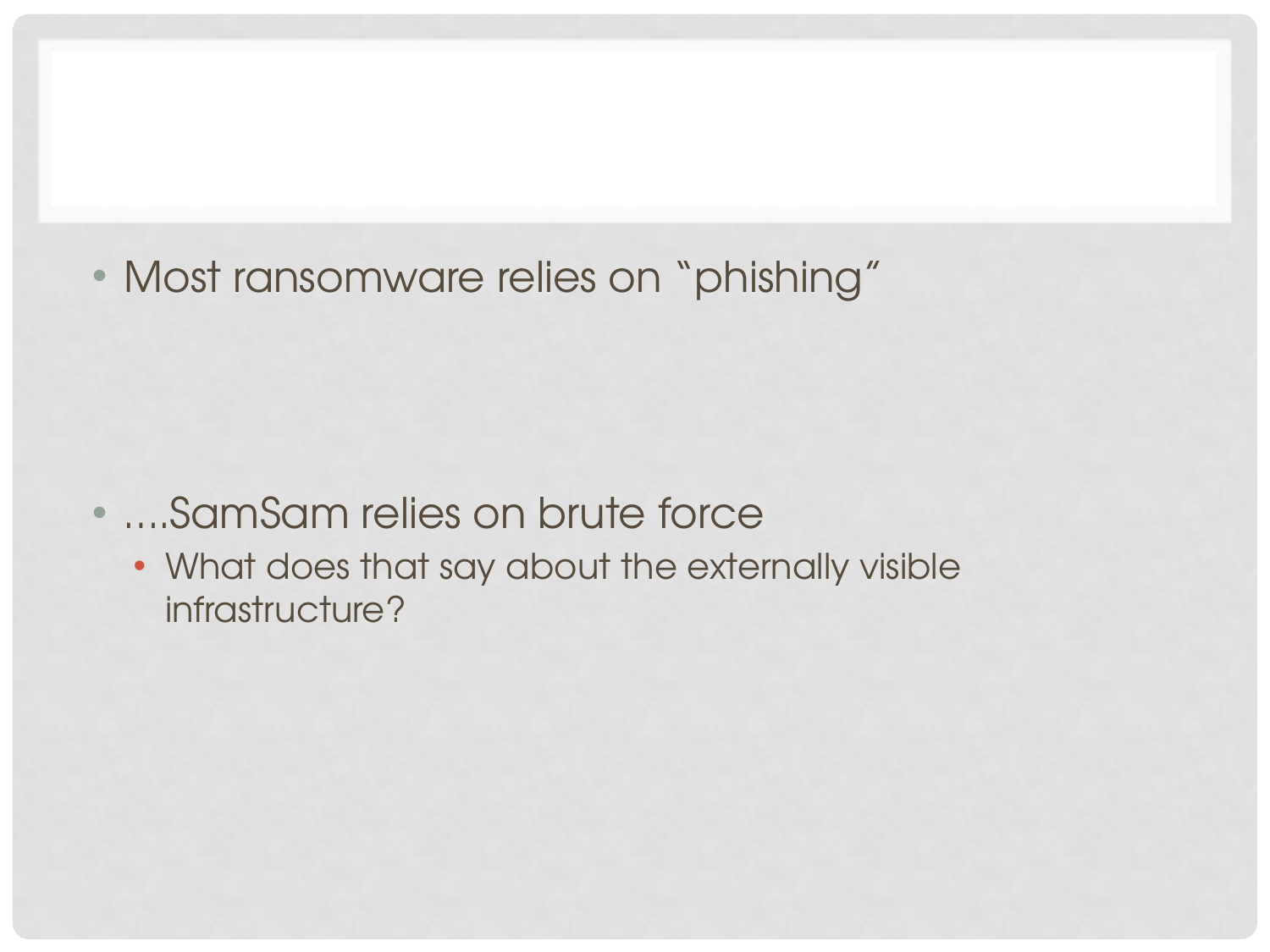

#
Most ransomware relies on “phishing”

….SamSam relies on brute force
What does that say about the externally visible infrastructure?